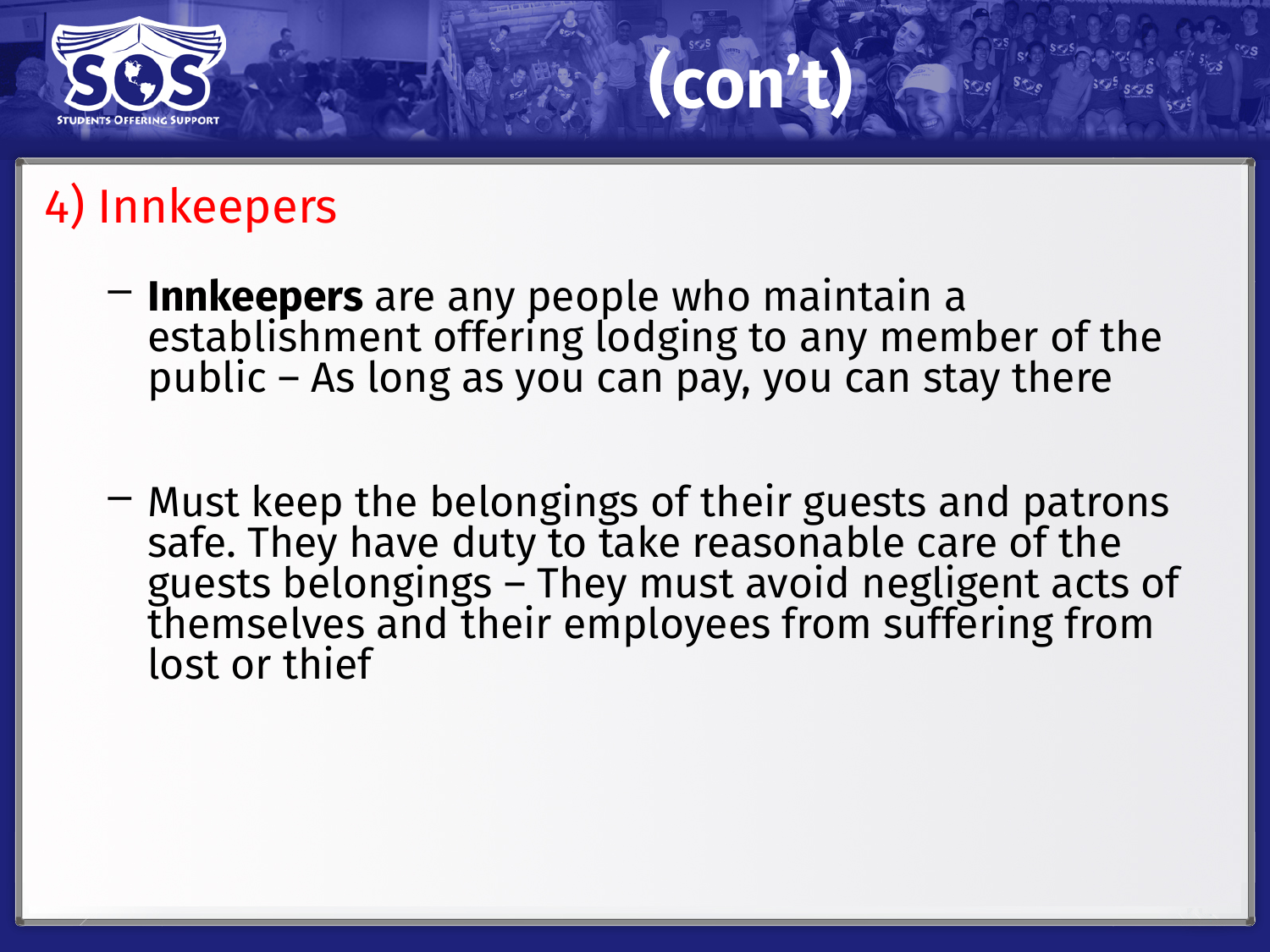

# (con’t)
4) Innkeepers

Innkeepers are any people who maintain a establishment offering lodging to any member of the public – As long as you can pay, you can stay there

Must keep the belongings of their guests and patrons safe. They have duty to take reasonable care of the guests belongings – They must avoid negligent acts of themselves and their employees from suffering from lost or thief